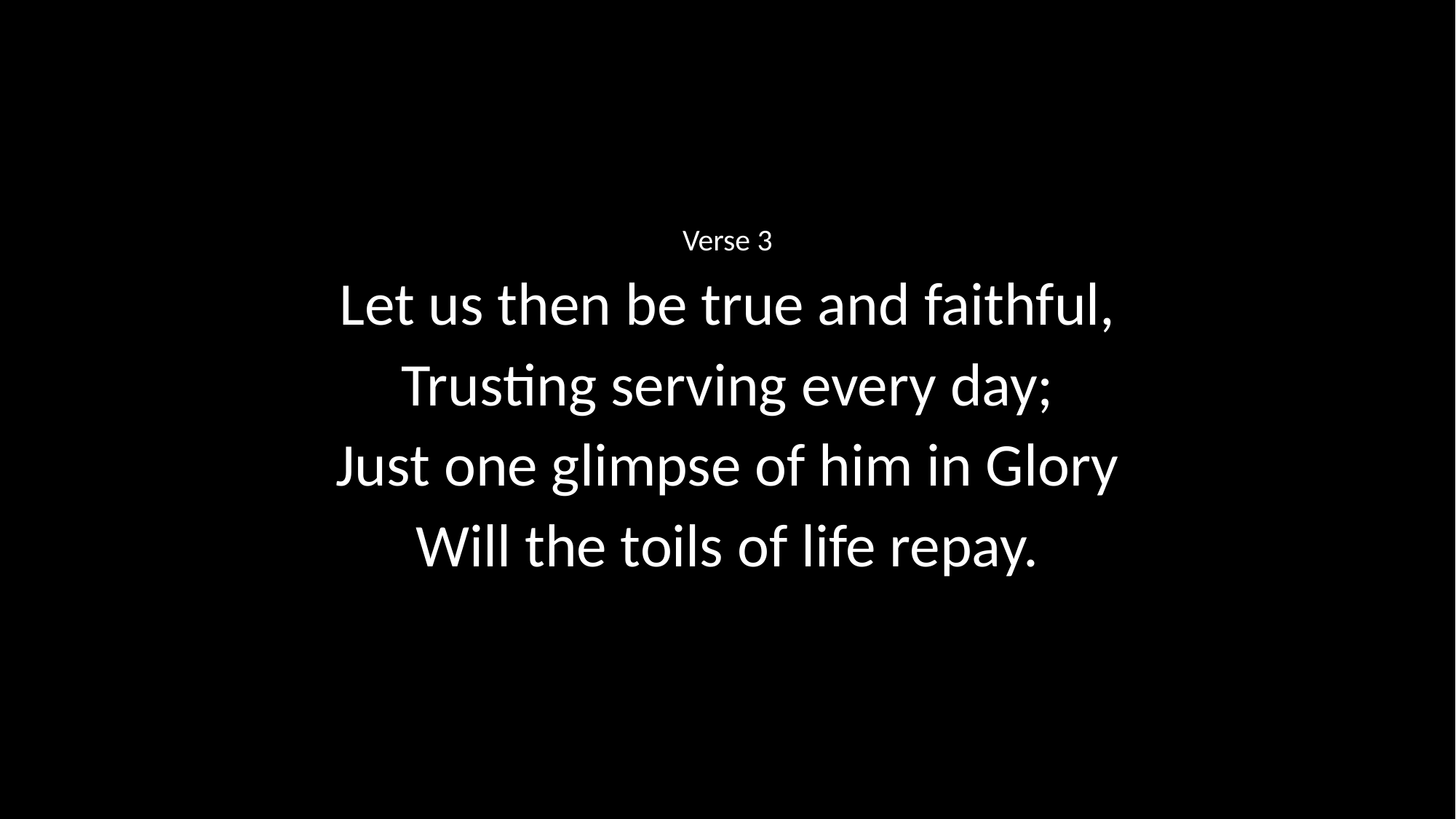

Verse 3
Let us then be true and faithful,
Trusting serving every day;
Just one glimpse of him in Glory
Will the toils of life repay.